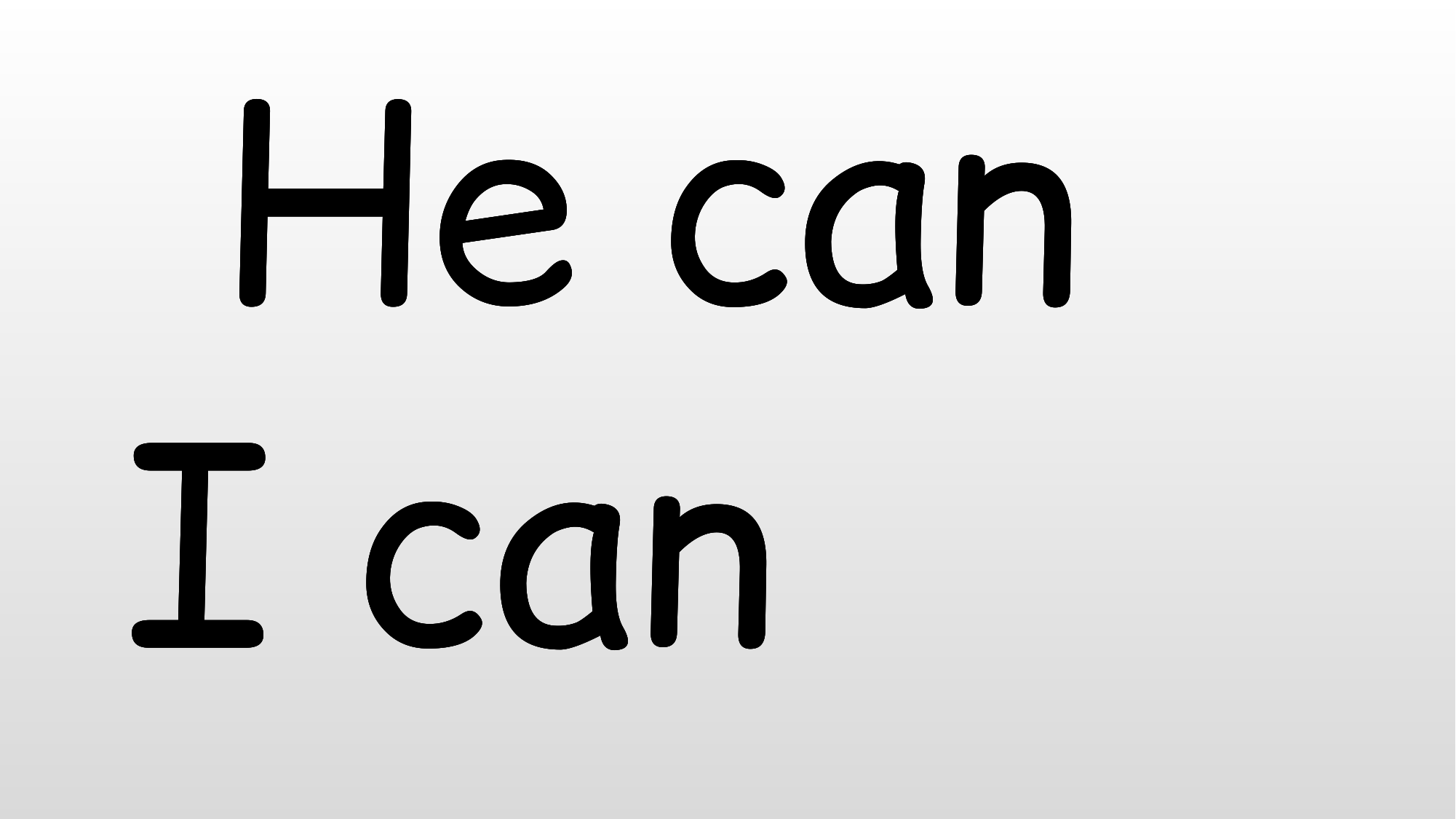

He can
He can
He can
I can
I can
I can